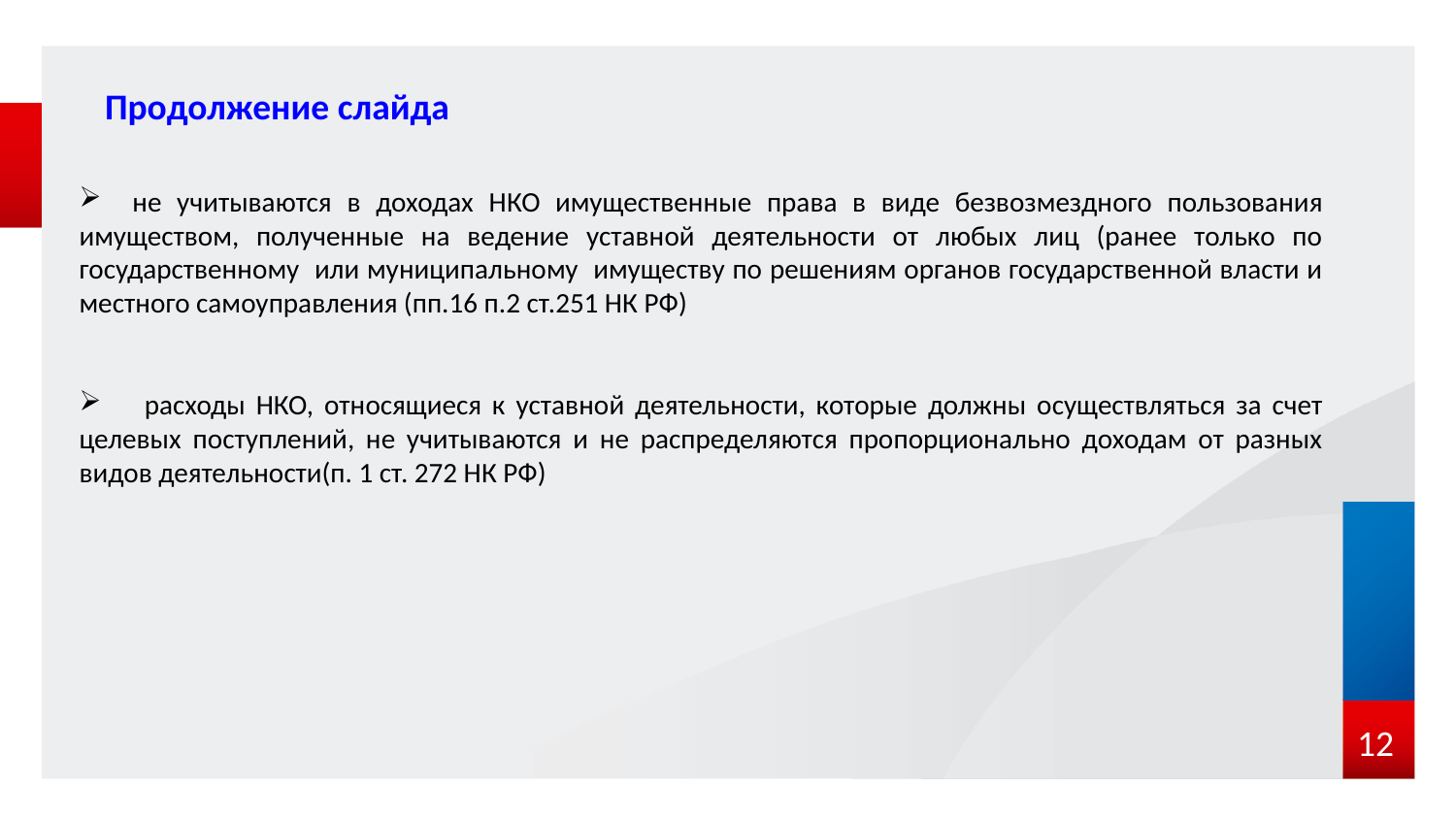

Продолжение слайда

  не учитываются в доходах НКО имущественные права в виде безвозмездного пользования имуществом, полученные на ведение уставной деятельности от любых лиц (ранее только по государственному  или муниципальному  имуществу по решениям органов государственной власти и местного самоуправления (пп.16 п.2 ст.251 НК РФ)

    расходы НКО, относящиеся к уставной деятельности, которые должны осуществляться за счет целевых поступлений, не учитываются и не распределяются пропорционально доходам от разных видов деятельности(п. 1 ст. 272 НК РФ)
12